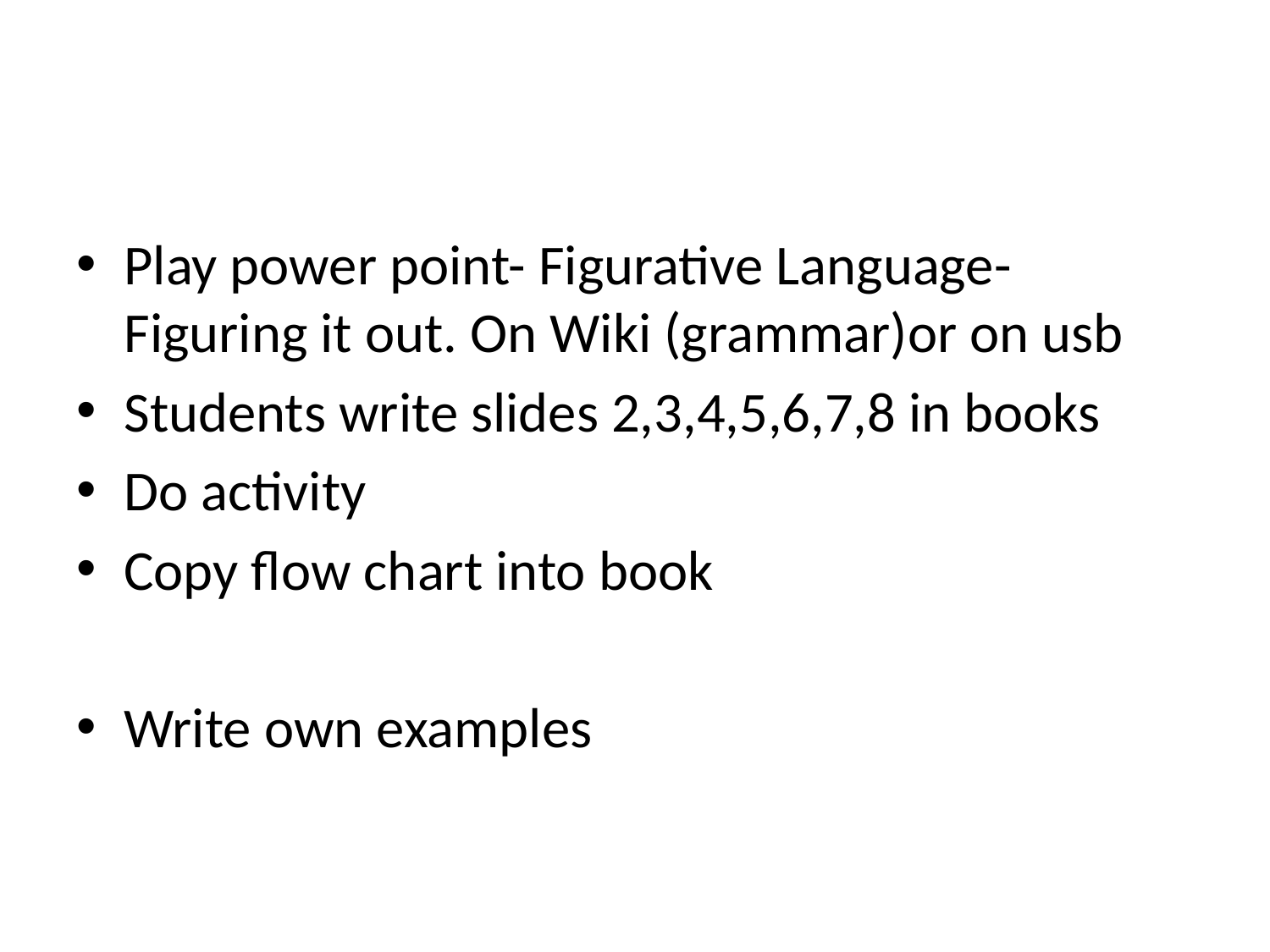

#
Play power point- Figurative Language- Figuring it out. On Wiki (grammar)or on usb
Students write slides 2,3,4,5,6,7,8 in books
Do activity
Copy flow chart into book

Write own examples